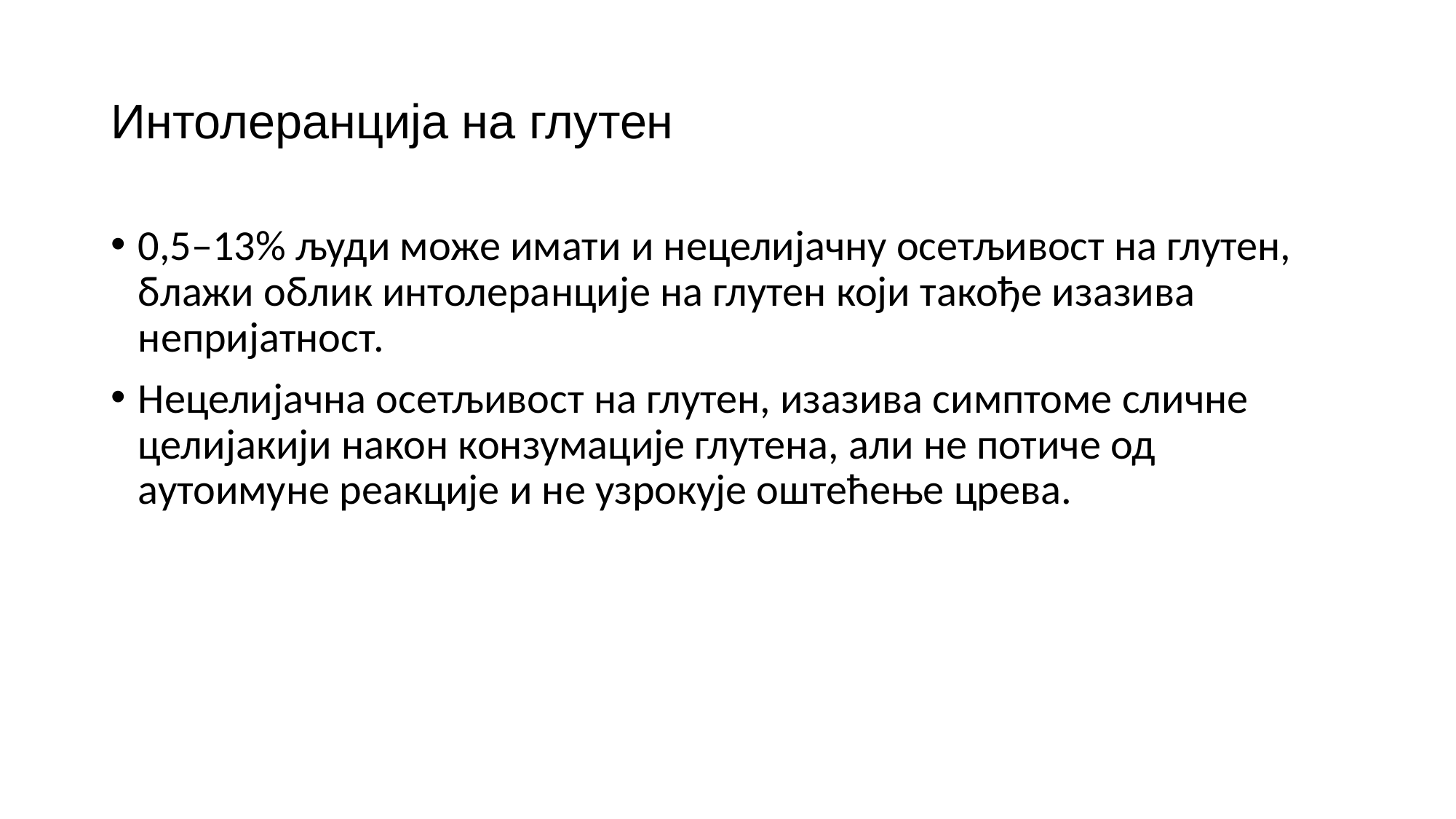

# Интолеранција на глутен
0,5–13% људи може имати и нецелијачну осетљивост на глутен, блажи облик интолеранције на глутен који такође изазива непријатност.
Нецелијачна осетљивост на глутен, изазива симптоме сличне целијакији након конзумације глутена, али не потиче од аутоимуне реакције и не узрокује оштећење црева.